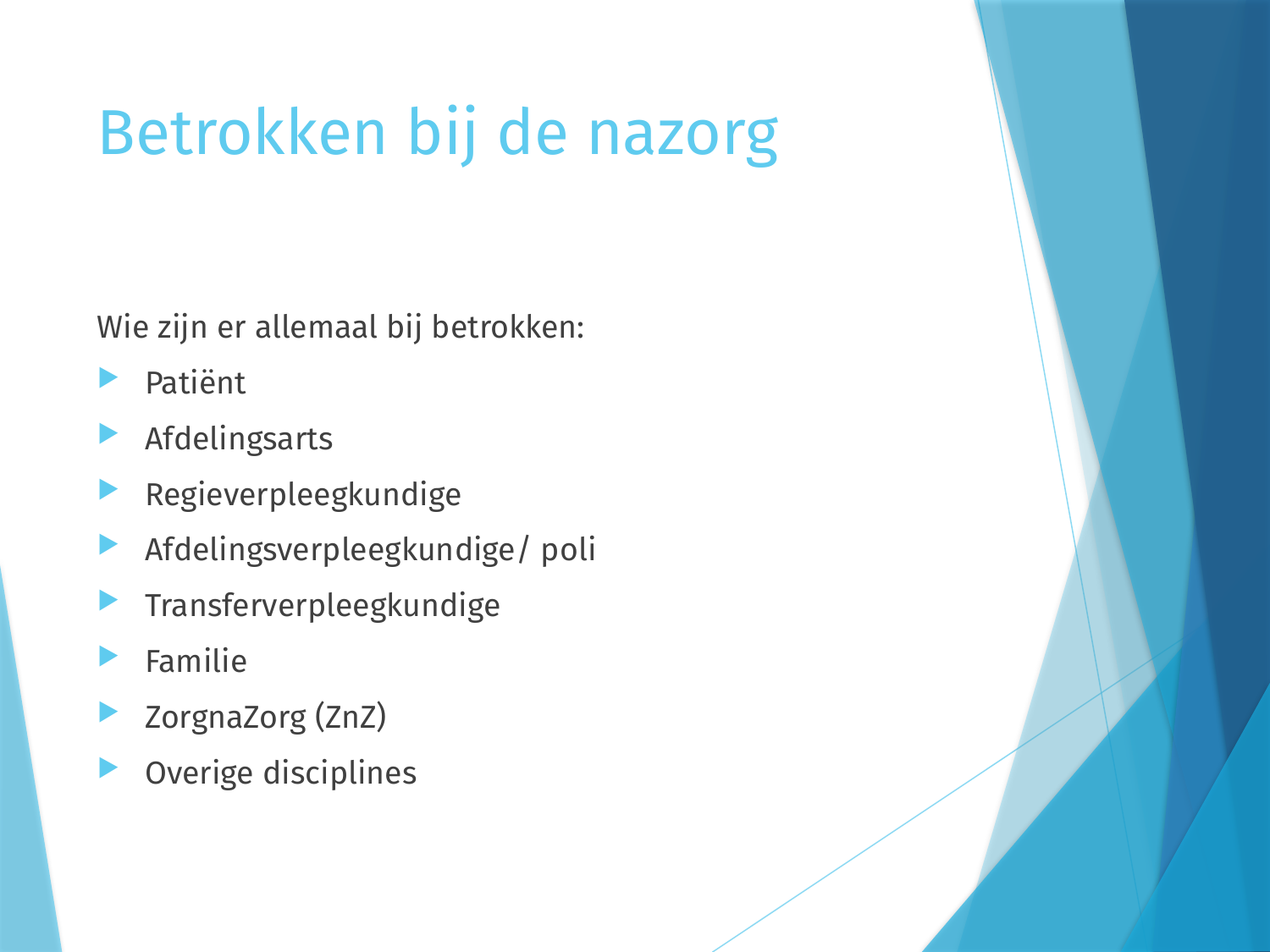

# Betrokken bij de nazorg
Wie zijn er allemaal bij betrokken:
Patiënt
Afdelingsarts
Regieverpleegkundige
Afdelingsverpleegkundige/ poli
Transferverpleegkundige
Familie
ZorgnaZorg (ZnZ)
Overige disciplines